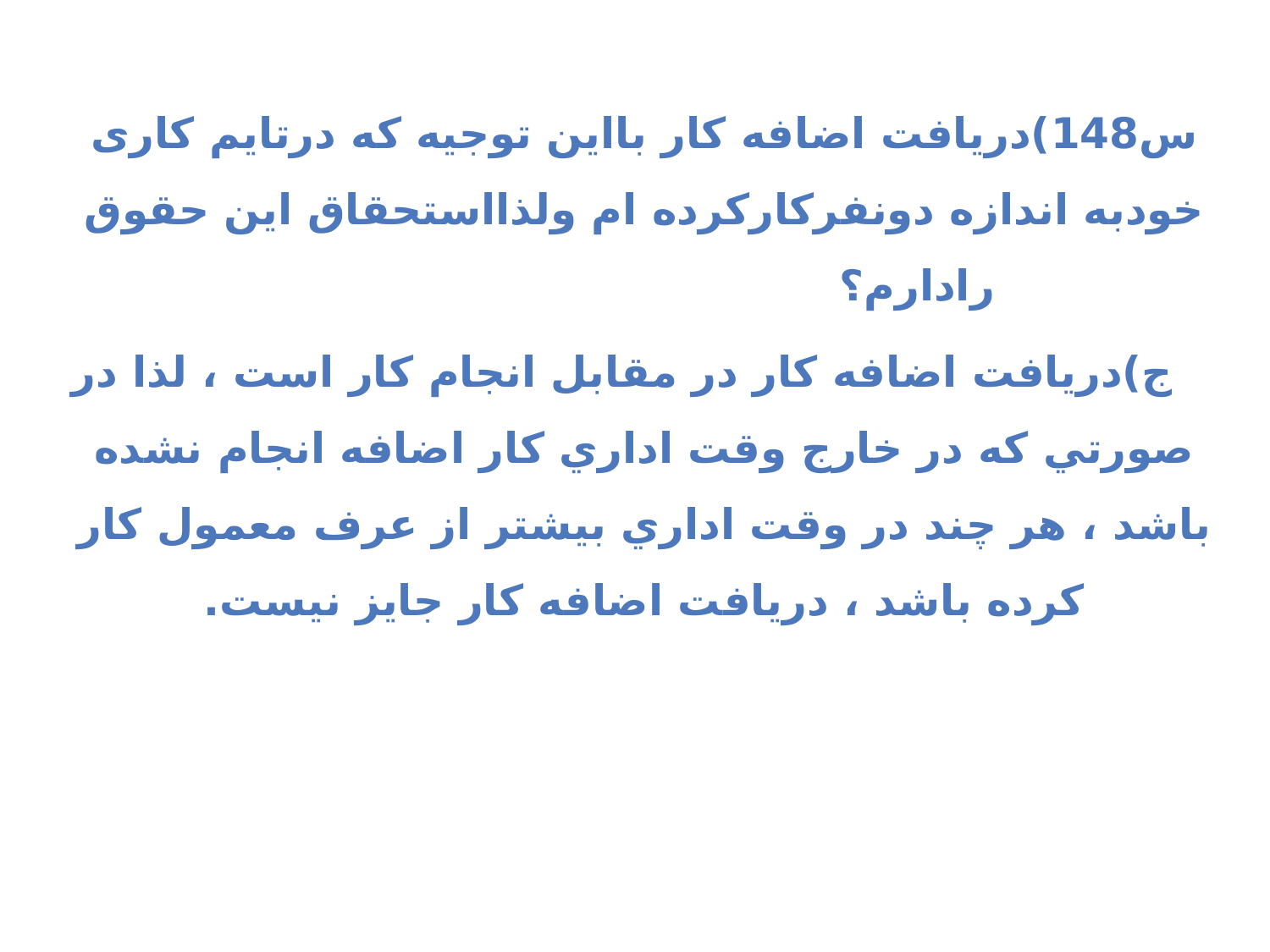

س148)دریافت اضافه کار بااین توجیه که درتایم کاری خودبه اندازه دونفرکارکرده ام ولذااستحقاق این حقوق رادارم؟
   ج)دريافت اضافه كار در مقابل انجام كار است ، لذا در صورتي كه در خارج وقت اداري كار اضافه انجام نشده باشد ، هر چند در وقت اداري بيشتر از عرف معمول كار كرده باشد ، دريافت اضافه كار جايز نيست.